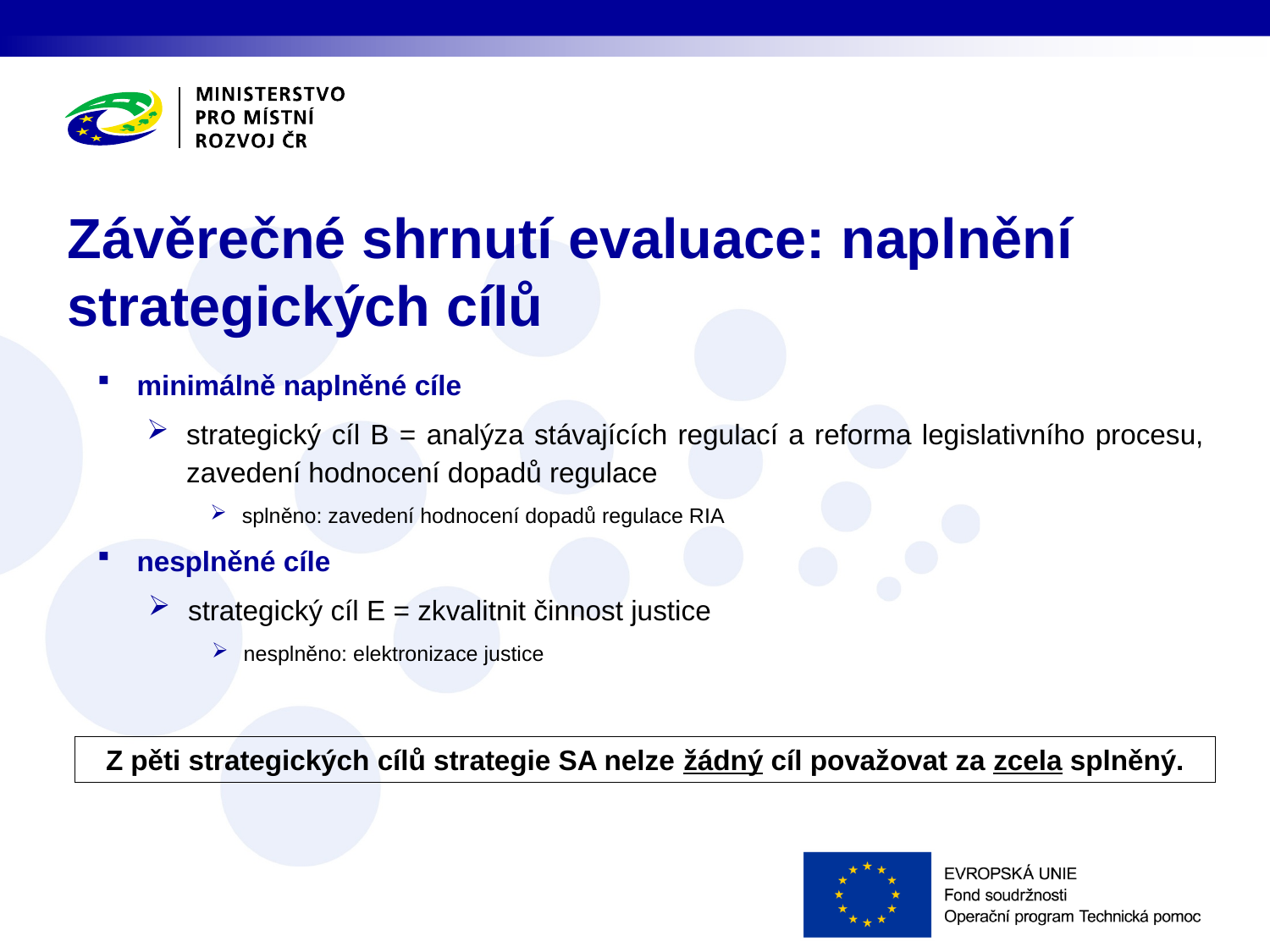

# Závěrečné shrnutí evaluace: naplnění strategických cílů
minimálně naplněné cíle
strategický cíl B = analýza stávajících regulací a reforma legislativního procesu, zavedení hodnocení dopadů regulace
splněno: zavedení hodnocení dopadů regulace RIA
nesplněné cíle
strategický cíl E = zkvalitnit činnost justice
nesplněno: elektronizace justice

Z pěti strategických cílů strategie SA nelze žádný cíl považovat za zcela splněný.